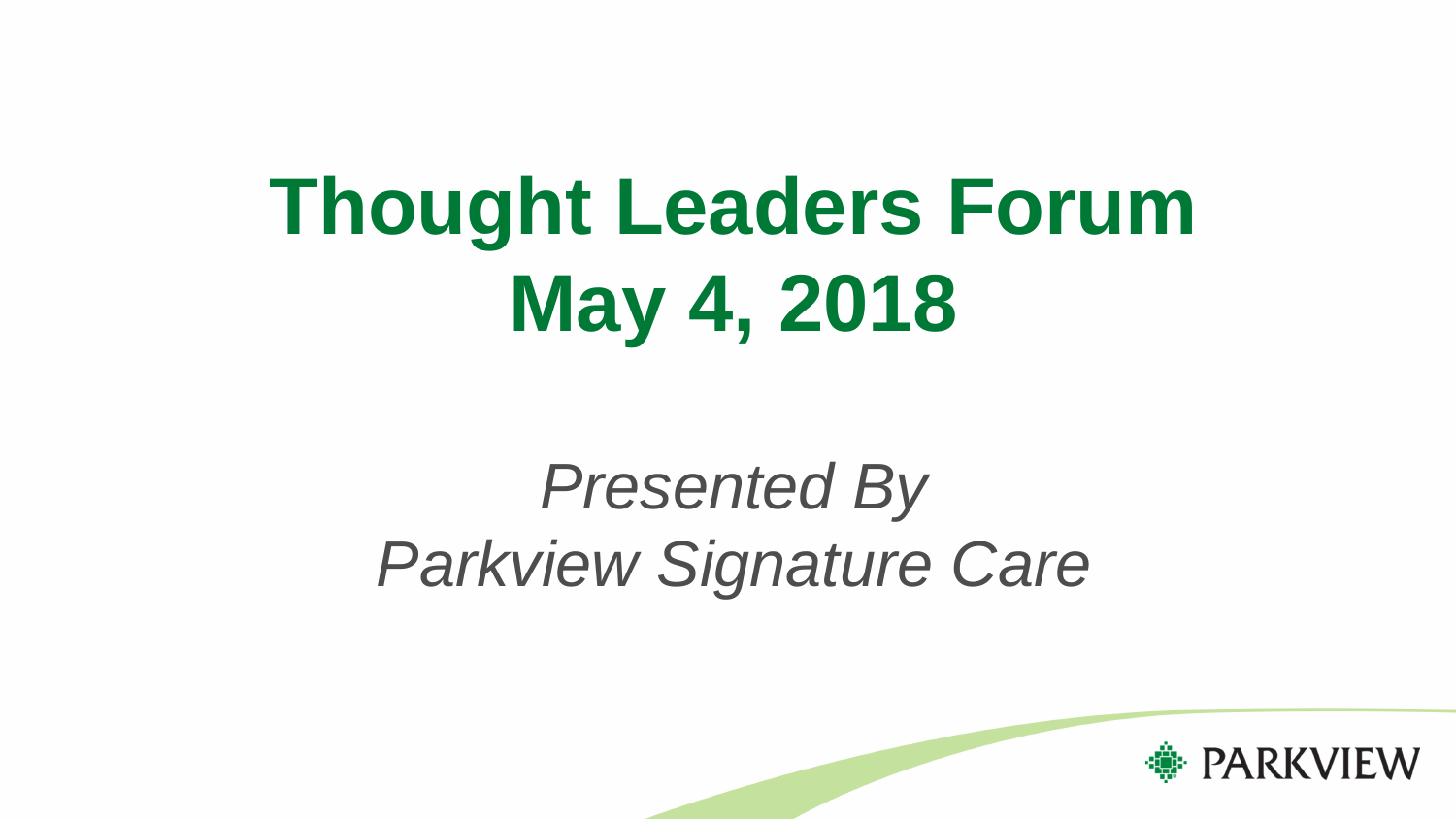

# Thought Leaders Forum May 4, 2018
Presented By
Parkview Signature Care